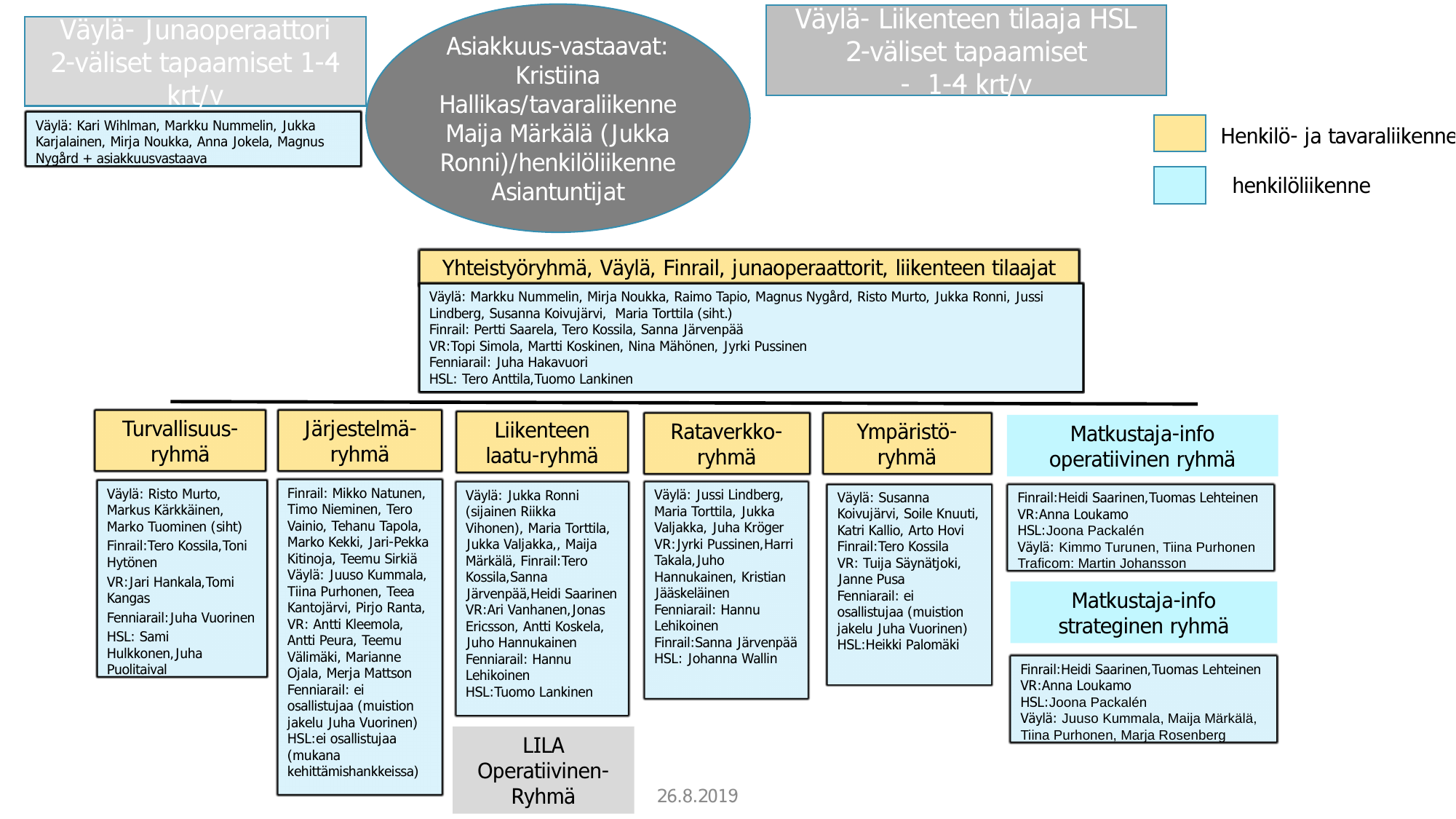

Asiakkuus-vastaavat:
Kristiina Hallikas/tavaraliikenne
Maija Märkälä (Jukka Ronni)/henkilöliikenne
Asiantuntijat
Väylä- Liikenteen tilaaja HSL
2-väliset tapaamiset
-  1-4 krt/v
Väylä- Junaoperaattori
2-väliset tapaamiset 1-4 krt/v

Väylä: Kari Wihlman, Markku Nummelin, Jukka Karjalainen, Mirja Noukka, Anna Jokela, Magnus Nygård + asiakkuusvastaava

Henkilö- ja tavaraliikenne
henkilöliikenne

Yhteistyöryhmä, Väylä, Finrail, junaoperaattorit, liikenteen tilaajat
Väylä: Markku Nummelin, Mirja Noukka, Raimo Tapio, Magnus Nygård, Risto Murto, Jukka Ronni, Jussi Lindberg, Susanna Koivujärvi,  Maria Torttila (siht.)
Finrail: Pertti Saarela, Tero Kossila, Sanna Järvenpää
VR:Topi Simola, Martti Koskinen, Nina Mähönen, Jyrki Pussinen
Fenniarail: Juha Hakavuori
HSL: Tero Anttila,Tuomo Lankinen
Turvallisuus-ryhmä
Järjestelmä-ryhmä
Liikenteen laatu-ryhmä
Rataverkko-ryhmä
Matkustaja-info operatiivinen ryhmä
Finrail: Mikko Natunen, Timo Nieminen, Tero Vainio, Tehanu Tapola, Marko Kekki, Jari-Pekka Kitinoja, Teemu Sirkiä
Väylä: Juuso Kummala, Tiina Purhonen, Teea Kantojärvi, Pirjo Ranta,
VR: Antti Kleemola, Antti Peura, Teemu Välimäki, Marianne Ojala, Merja Mattson
Fenniarail: ei osallistujaa (muistion jakelu Juha Vuorinen)
HSL:ei osallistujaa (mukana kehittämishankkeissa)

Väylä: Risto Murto, Markus Kärkkäinen, Marko Tuominen (siht)
Finrail:Tero Kossila,Toni Hytönen
VR:Jari Hankala,Tomi Kangas
Fenniarail:Juha Vuorinen
HSL: Sami Hulkkonen,Juha Puolitaival
Väylä: Jukka Ronni (sijainen Riikka Vihonen), Maria Torttila, Jukka Valjakka,, Maija Märkälä, Finrail:Tero Kossila,Sanna Järvenpää,Heidi Saarinen
VR:Ari Vanhanen,Jonas Ericsson, Antti Koskela, Juho Hannukainen
Fenniarail: Hannu Lehikoinen
HSL:Tuomo Lankinen

Väylä: Jussi Lindberg, Maria Torttila, Jukka Valjakka, Juha Kröger
VR:Jyrki Pussinen,Harri Takala,Juho Hannukainen, Kristian Jääskeläinen
Fenniarail: Hannu Lehikoinen
Finrail:Sanna Järvenpää
HSL: Johanna Wallin

Finrail:Heidi Saarinen,Tuomas Lehteinen
VR:Anna Loukamo
HSL:Joona Packalén
Väylä: Kimmo Turunen, Tiina Purhonen
Traficom: Martin Johansson
Ympäristö-ryhmä
Väylä: Susanna Koivujärvi, Soile Knuuti, Katri Kallio, Arto Hovi
Finrail:Tero Kossila
VR: Tuija Säynätjoki, Janne Pusa
Fenniarail: ei osallistujaa (muistion jakelu Juha Vuorinen)
HSL:Heikki Palomäki

Matkustaja-info strateginen ryhmä
Finrail:Heidi Saarinen,Tuomas Lehteinen
VR:Anna Loukamo
HSL:Joona Packalén
Väylä: Juuso Kummala, Maija Märkälä, Tiina Purhonen, Marja Rosenberg
LILA Operatiivinen-Ryhmä

26.8.2019